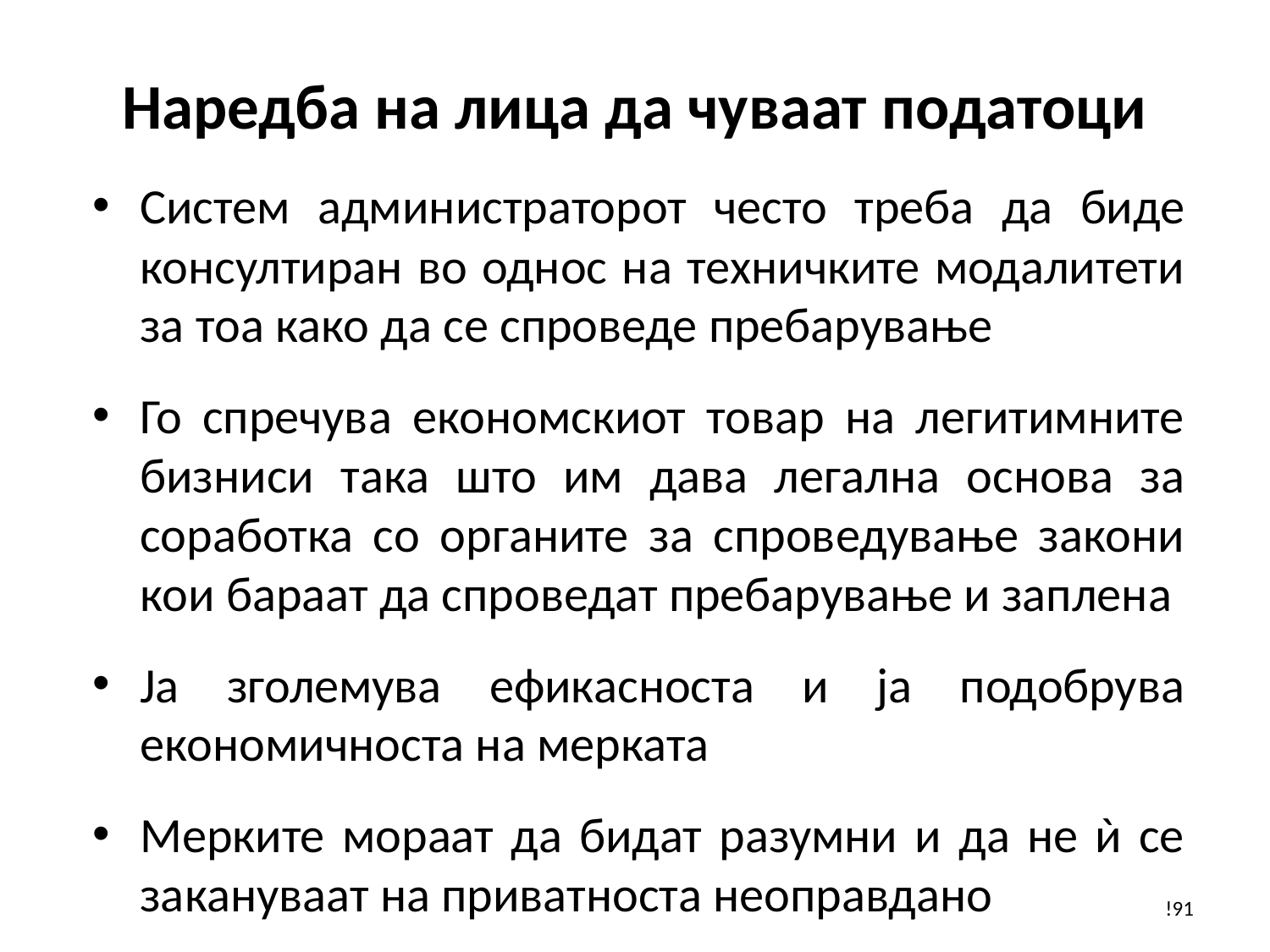

# Наредба на лица да чуваат податоци
Систем администраторот често треба да биде консултиран во однос на техничките модалитети за тоа како да се спроведе пребарување
Го спречува економскиот товар на легитимните бизниси така што им дава легална основа за соработка со органите за спроведување закони кои бараат да спроведат пребарување и заплена
Ја зголемува ефикасноста и ја подобрува економичноста на мерката
Мерките мораат да бидат разумни и да не ѝ се закануваат на приватноста неоправдано
!91